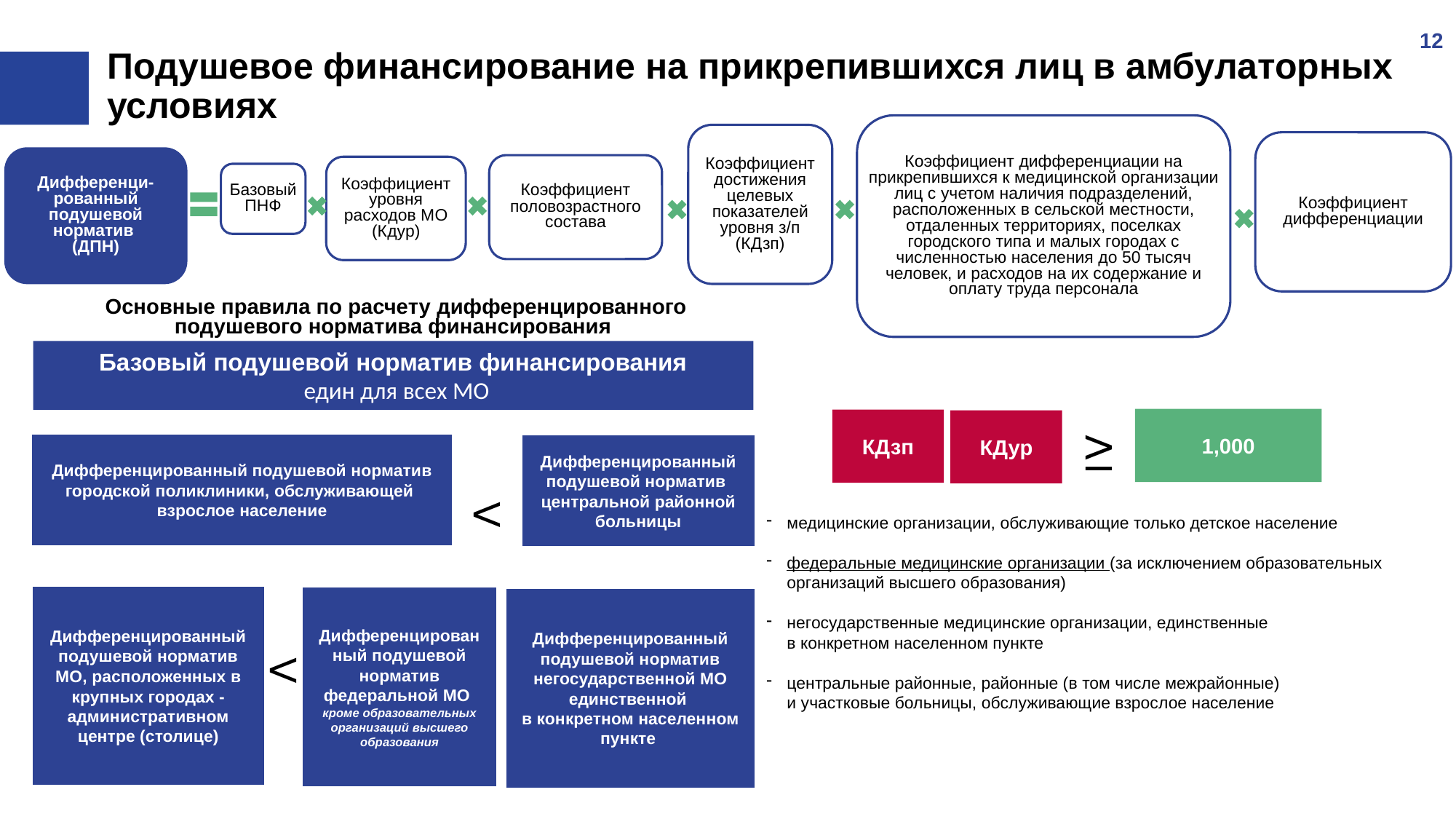

12
# Подушевое финансирование на прикрепившихся лиц в амбулаторных условиях
Коэффициент дифференциации на прикрепившихся к медицинской организации лиц с учетом наличия подразделений, расположенных в сельской местности, отдаленных территориях, поселках городского типа и малых городах с численностью населения до 50 тысяч человек, и расходов на их содержание и оплату труда персонала
Коэффициент достижения целевых показателей уровня з/п
(КДзп)
Коэффициент дифференциации
Дифференци-рованный подушевой норматив
(ДПН)
Коэффициент половозрастного состава
Коэффициент уровня расходов МО
(Кдур)
Базовый ПНФ

Основные правила по расчету дифференцированного подушевого норматива финансирования
Базовый подушевой норматив финансирования
 един для всех МО
≥
1,000
КДзп
КДур
Дифференцированный подушевой норматив городской поликлиники, обслуживающей
взрослое население
Дифференцированный подушевой норматив
центральной районной больницы
<
медицинские организации, обслуживающие только детское население

федеральные медицинские организации (за исключением образовательных организаций высшего образования)

негосударственные медицинские организации, единственные
в конкретном населенном пункте

центральные районные, районные (в том числе межрайонные)
и участковые больницы, обслуживающие взрослое население
Дифференцированный подушевой норматив МО, расположенных в крупных городах - административном центре (столице)
Дифференцированный подушевой норматив федеральной МО
кроме образовательных организаций высшего образования
Дифференцированный подушевой норматив негосударственной МО единственной
в конкретном населенном пункте
<